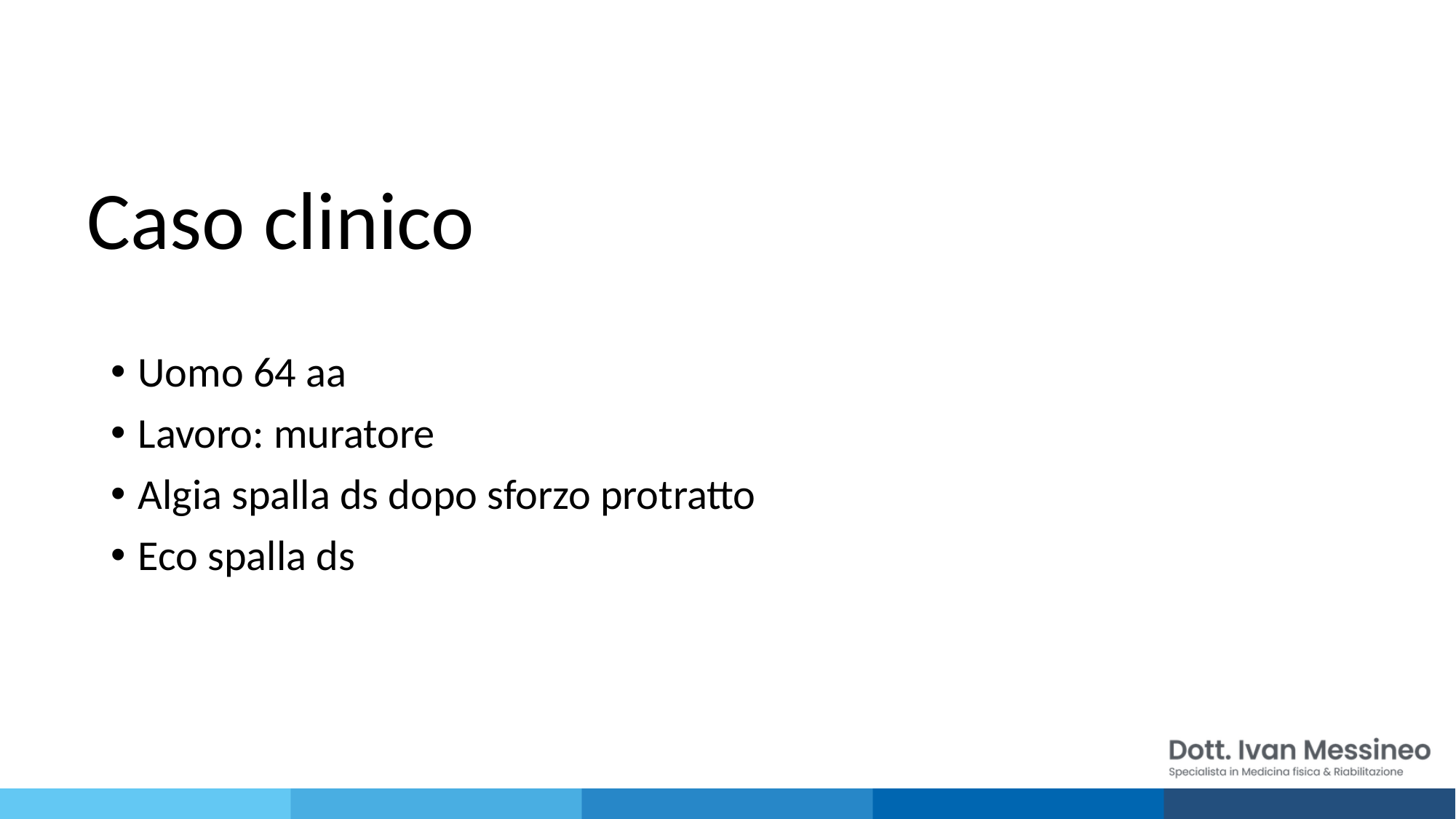

# Caso clinico

Uomo 64 aa
Lavoro: muratore
Algia spalla ds dopo sforzo protratto
Eco spalla ds